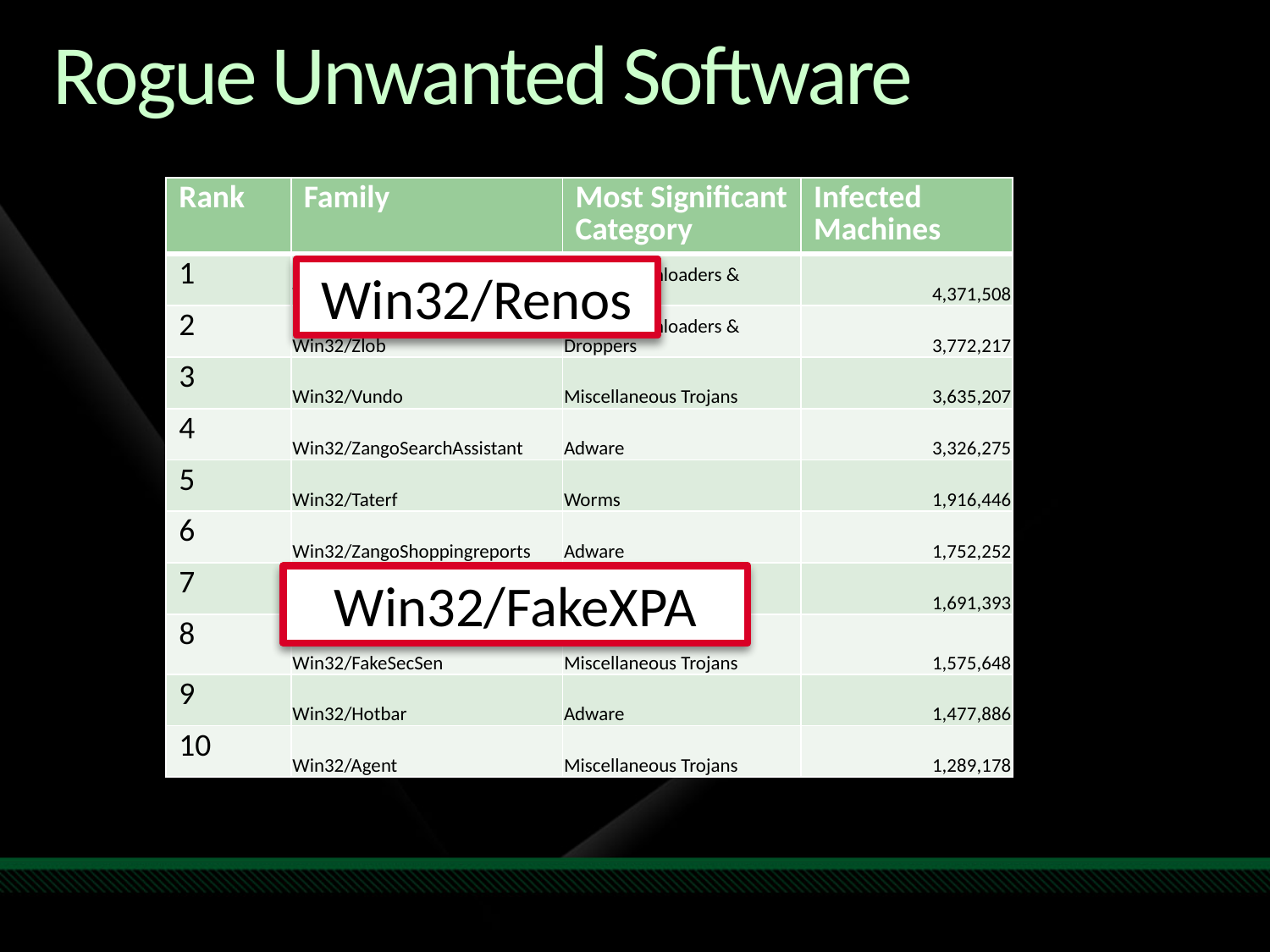

# Rogue Unwanted Software
| Rank | Family | Most Significant Category | Infected Machines |
| --- | --- | --- | --- |
| 1 | Win32/Renos | Trojan Downloaders & Droppers | 4,371,508 |
| 2 | Win32/Zlob | Trojan Downloaders & Droppers | 3,772,217 |
| 3 | Win32/Vundo | Miscellaneous Trojans | 3,635,207 |
| 4 | Win32/ZangoSearchAssistant | Adware | 3,326,275 |
| 5 | Win32/Taterf | Worms | 1,916,446 |
| 6 | Win32/ZangoShoppingreports | Adware | 1,752,252 |
| 7 | Win32/FakeXPA | Miscellaneous Trojans | 1,691,393 |
| 8 | Win32/FakeSecSen | Miscellaneous Trojans | 1,575,648 |
| 9 | Win32/Hotbar | Adware | 1,477,886 |
| 10 | Win32/Agent | Miscellaneous Trojans | 1,289,178 |

Win32/Renos
Win32/FakeXPA